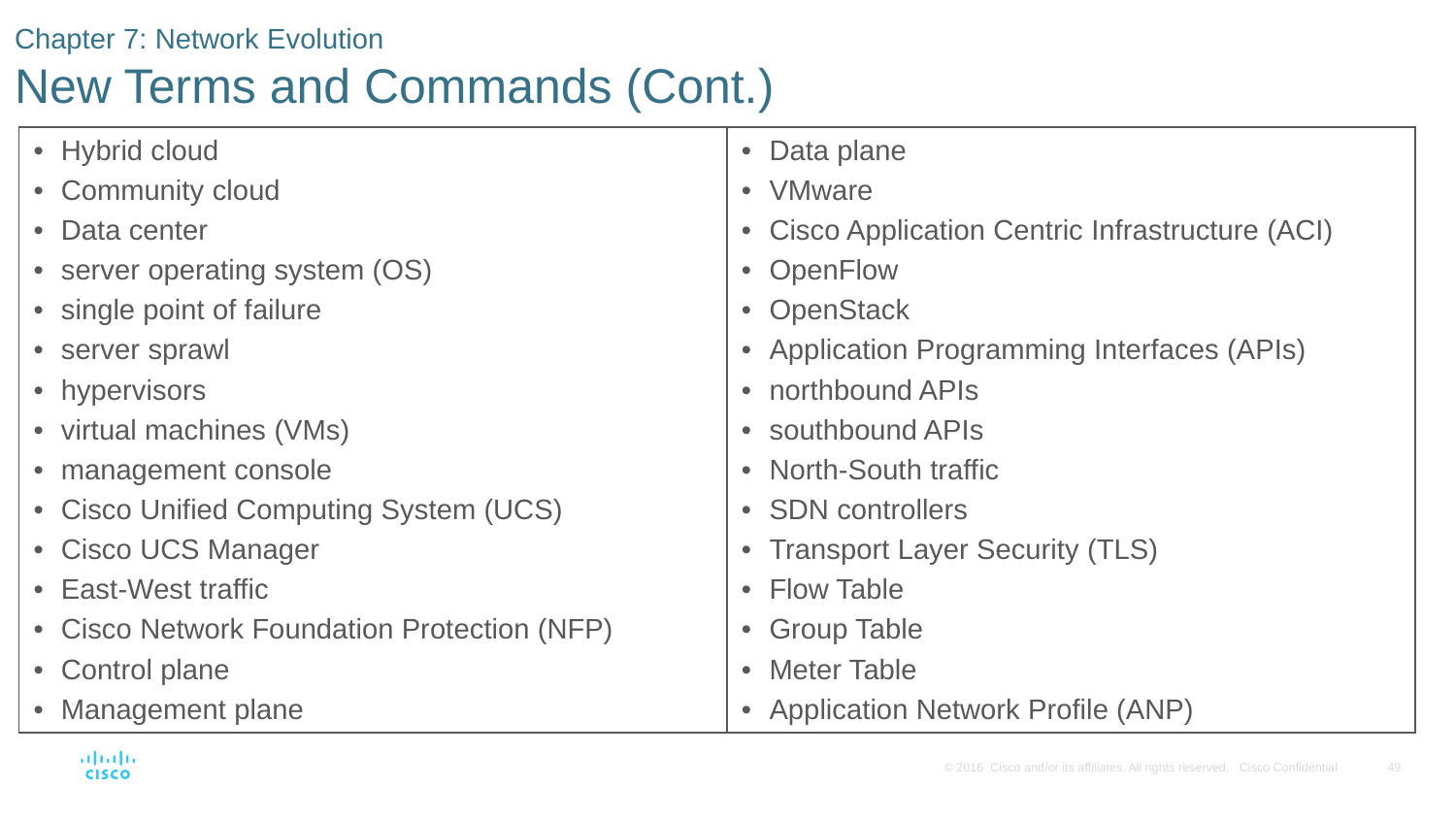

# Chapter 7: Network Evolution New Terms and Commands (Cont.)
| Hybrid cloud Community cloud Data center server operating system (OS) single point of failure server sprawl hypervisors virtual machines (VMs) management console Cisco Unified Computing System (UCS) Cisco UCS Manager East-West traffic Cisco Network Foundation Protection (NFP) Control plane Management plane | Data plane VMware Cisco Application Centric Infrastructure (ACI) OpenFlow OpenStack Application Programming Interfaces (APIs) northbound APIs southbound APIs North-South traffic SDN controllers Transport Layer Security (TLS) Flow Table Group Table Meter Table Application Network Profile (ANP) |
| --- | --- |